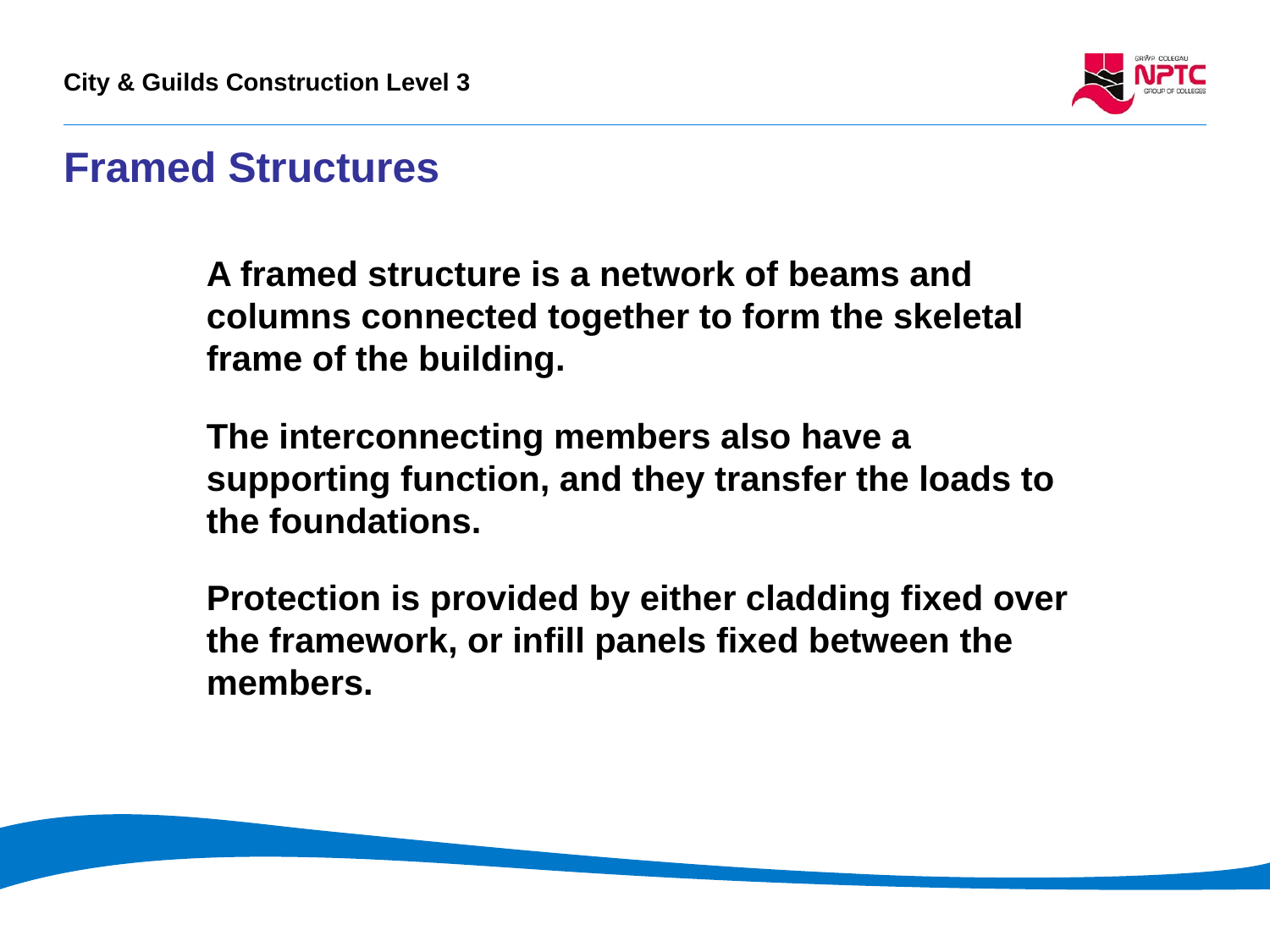

# Framed Structures
A framed structure is a network of beams and columns connected together to form the skeletal frame of the building.
The interconnecting members also have a supporting function, and they transfer the loads to the foundations.
Protection is provided by either cladding fixed over the framework, or infill panels fixed between the members.